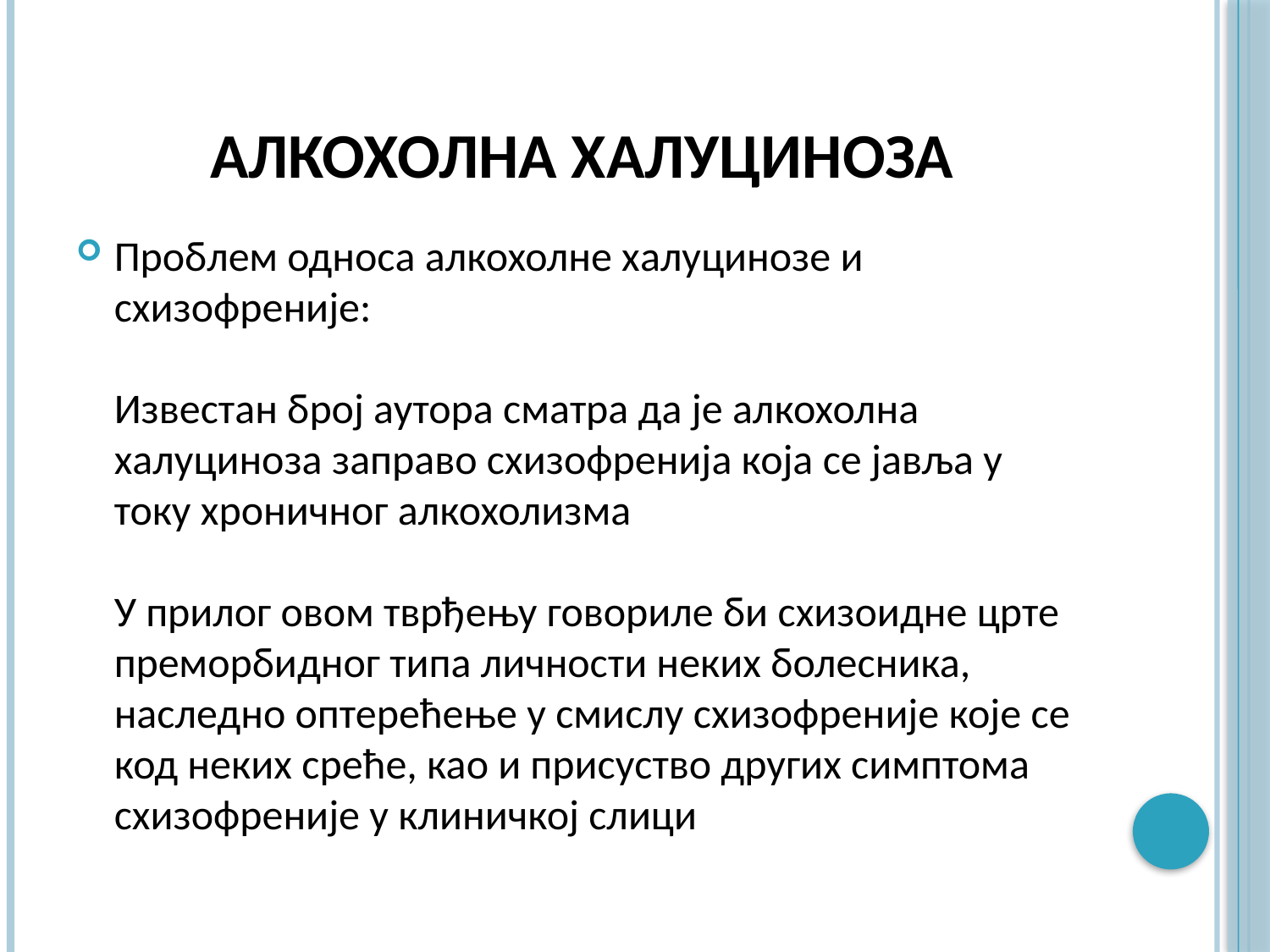

# Алкохолна халуциноза
Проблем односа алкохолне халуцинозе и схизофреније:
Известан број аутора сматра да је алкохолна халуциноза заправо схизофренија која се јавља у току хроничног алкохолизма
У прилог овом тврђењу говориле би схизоидне црте преморбидног типа личности неких болесника, наследно оптерећење у смислу схизофреније које се код неких среће, као и присуство других симптома схизофреније у клиничкој слици